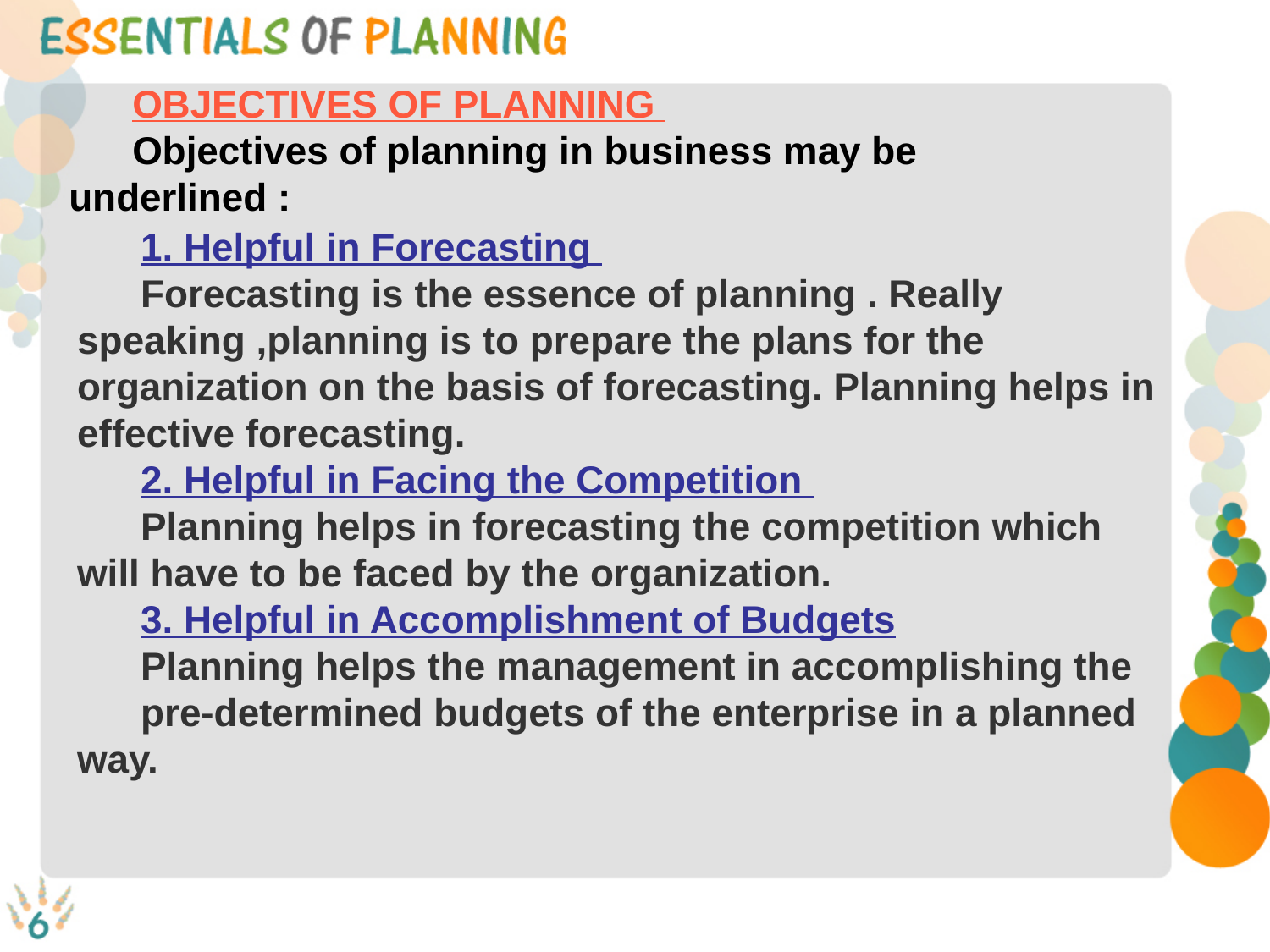

OBJECTIVES OF PLANNING
Objectives of planning in business may be underlined :
1. Helpful in Forecasting
Forecasting is the essence of planning . Really speaking ,planning is to prepare the plans for the organization on the basis of forecasting. Planning helps in effective forecasting.
2. Helpful in Facing the Competition
Planning helps in forecasting the competition which will have to be faced by the organization.
3. Helpful in Accomplishment of Budgets
Planning helps the management in accomplishing the
pre-determined budgets of the enterprise in a planned way.